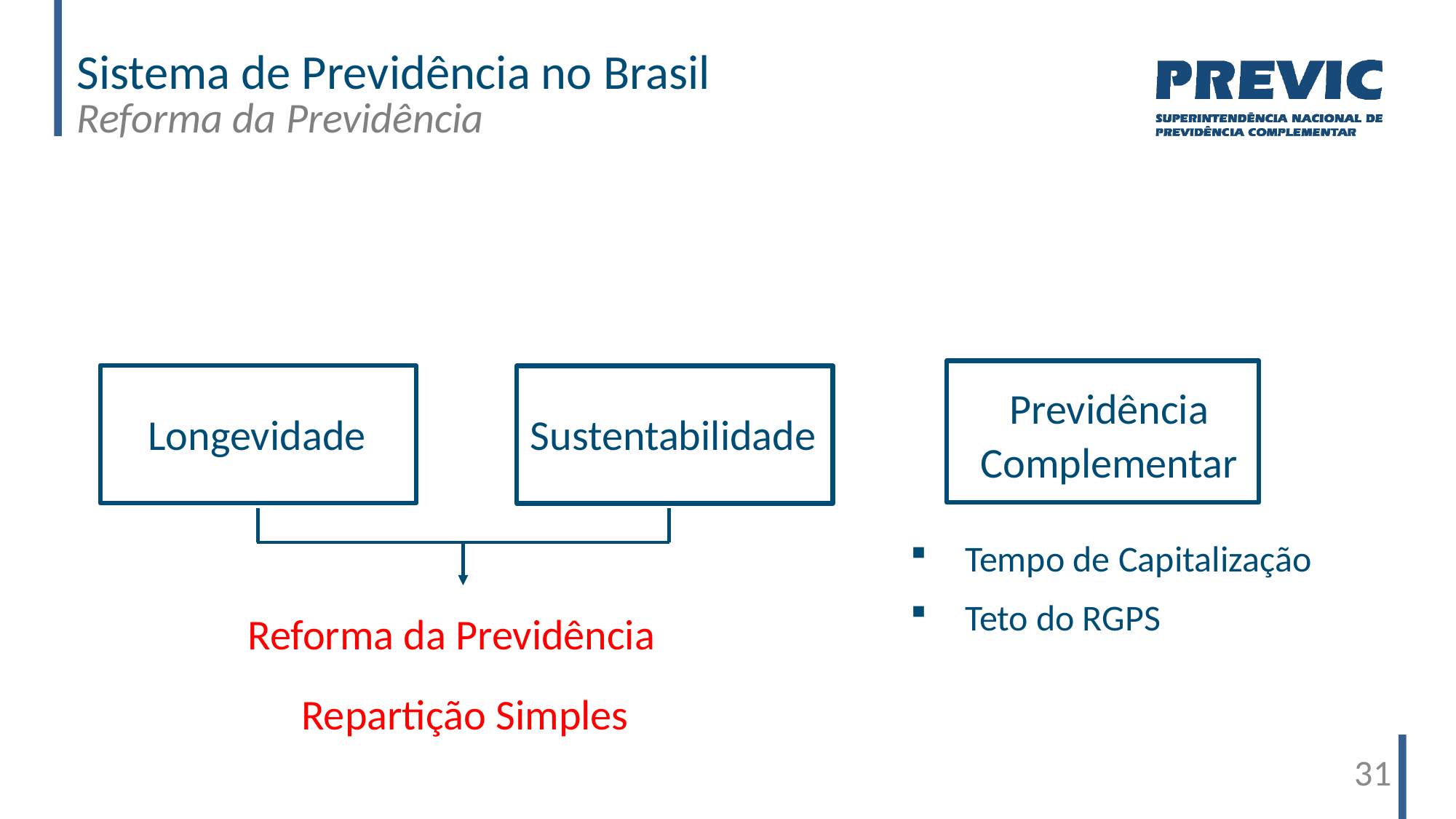

Sistema de Previdência no Brasil
Reforma da Previdência

Previdência Complementar
Longevidade
Sustentabilidade
Tempo de Capitalização
Teto do RGPS
Reforma da Previdência
Repartição Simples